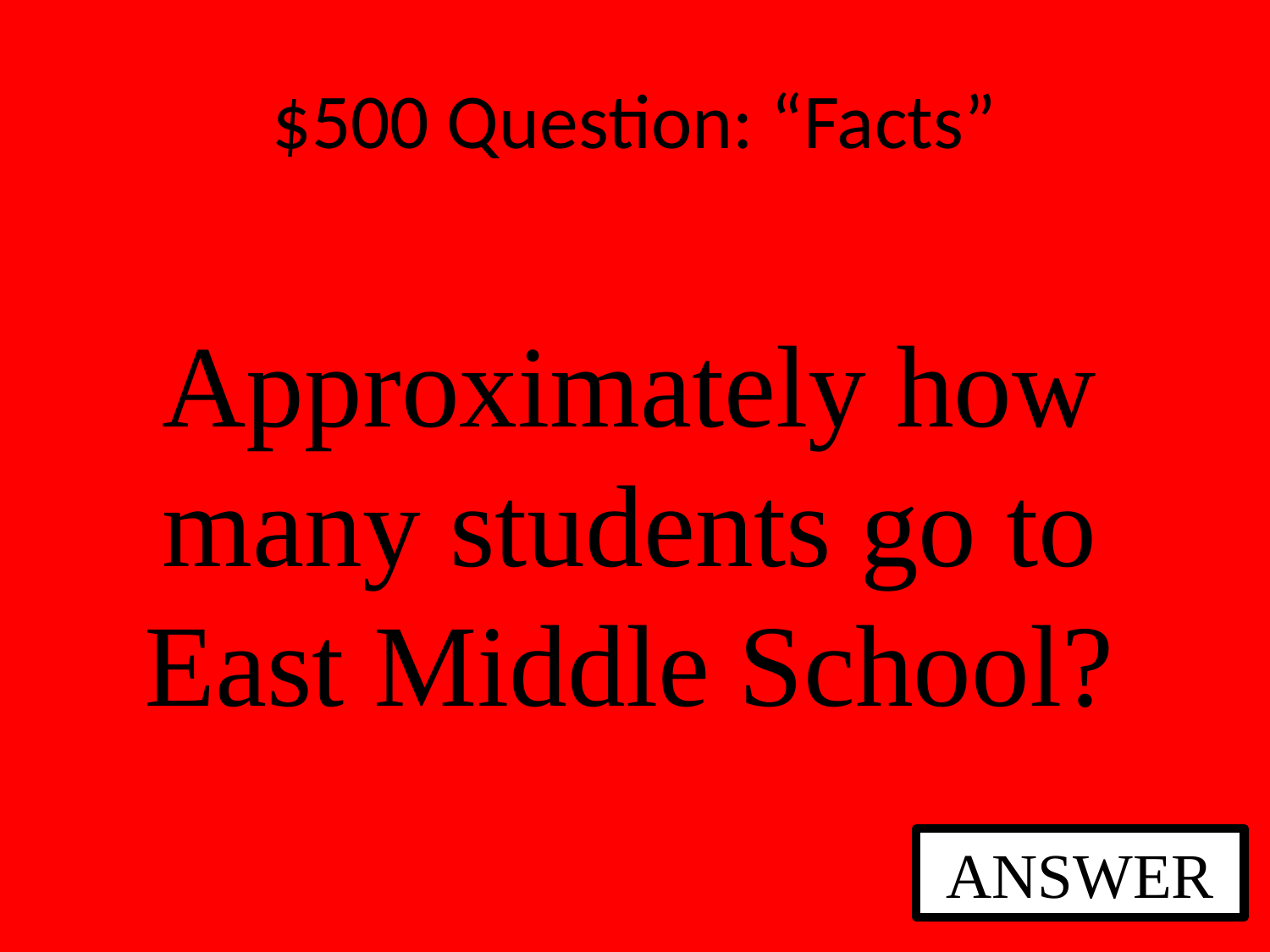

# $500 Question: “Facts”
Approximately how many students go to East Middle School?
ANSWER